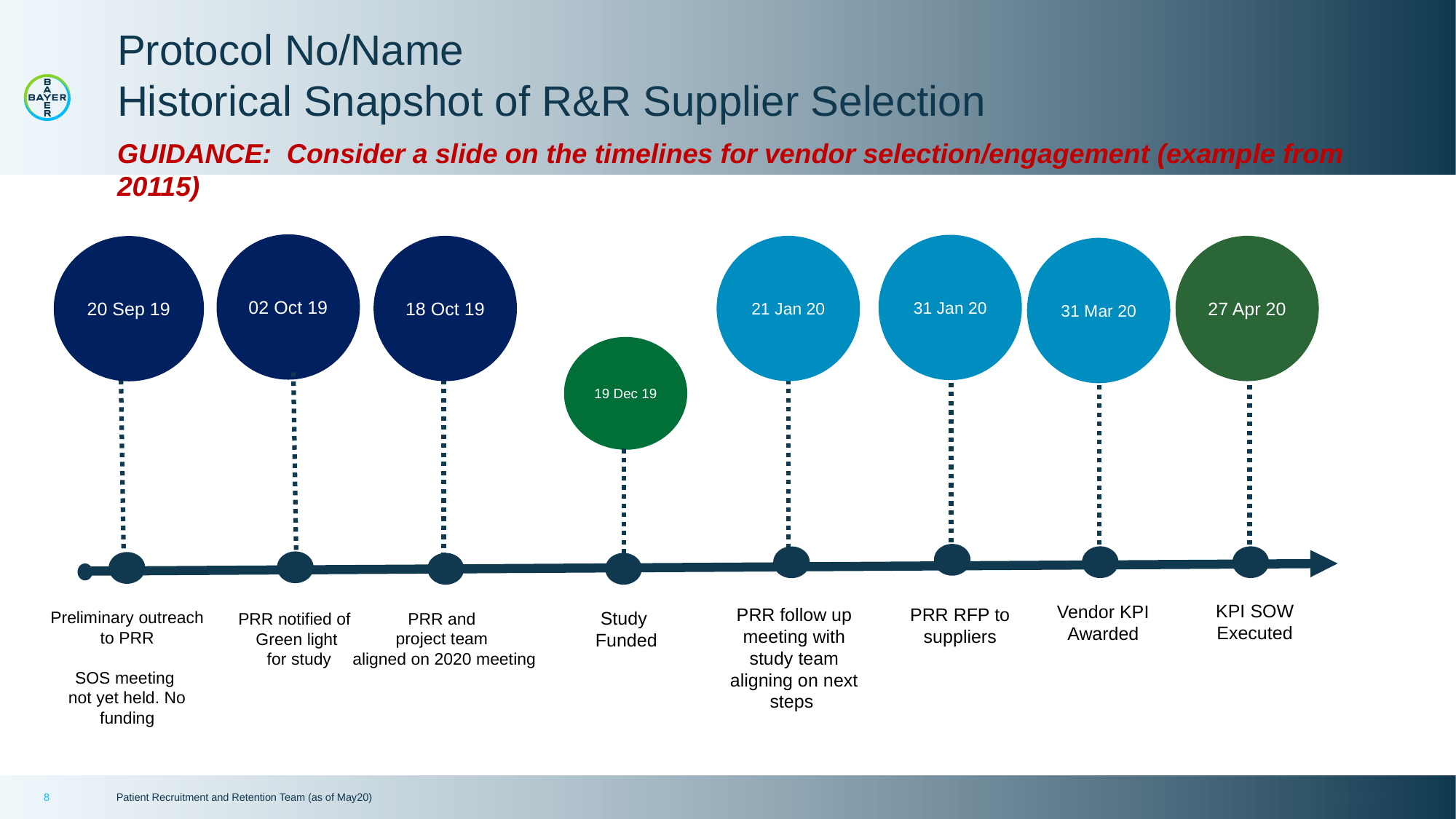

# Protocol No/Name Historical Snapshot of R&R Supplier Selection
GUIDANCE:  Consider a slide on the timelines for vendor selection/engagement (example from 20115)
02 Oct 19
31 Jan 20
18 Oct 19
21 Jan 20
27 Apr 20
20 Sep 19
31 Mar 20
19 Dec 19

KPI SOW Executed

Vendor KPI Awarded

PRR follow up meeting with study team aligning on next steps

PRR RFP to suppliers

Preliminary outreach to PRR

SOS meeting
not yet held. No funding
Study
Funded
PRR and
project team
aligned on 2020 meeting
PRR notified of
Green light
 for study
8
Patient Recruitment and Retention Team (as of May20)
12/12/2022